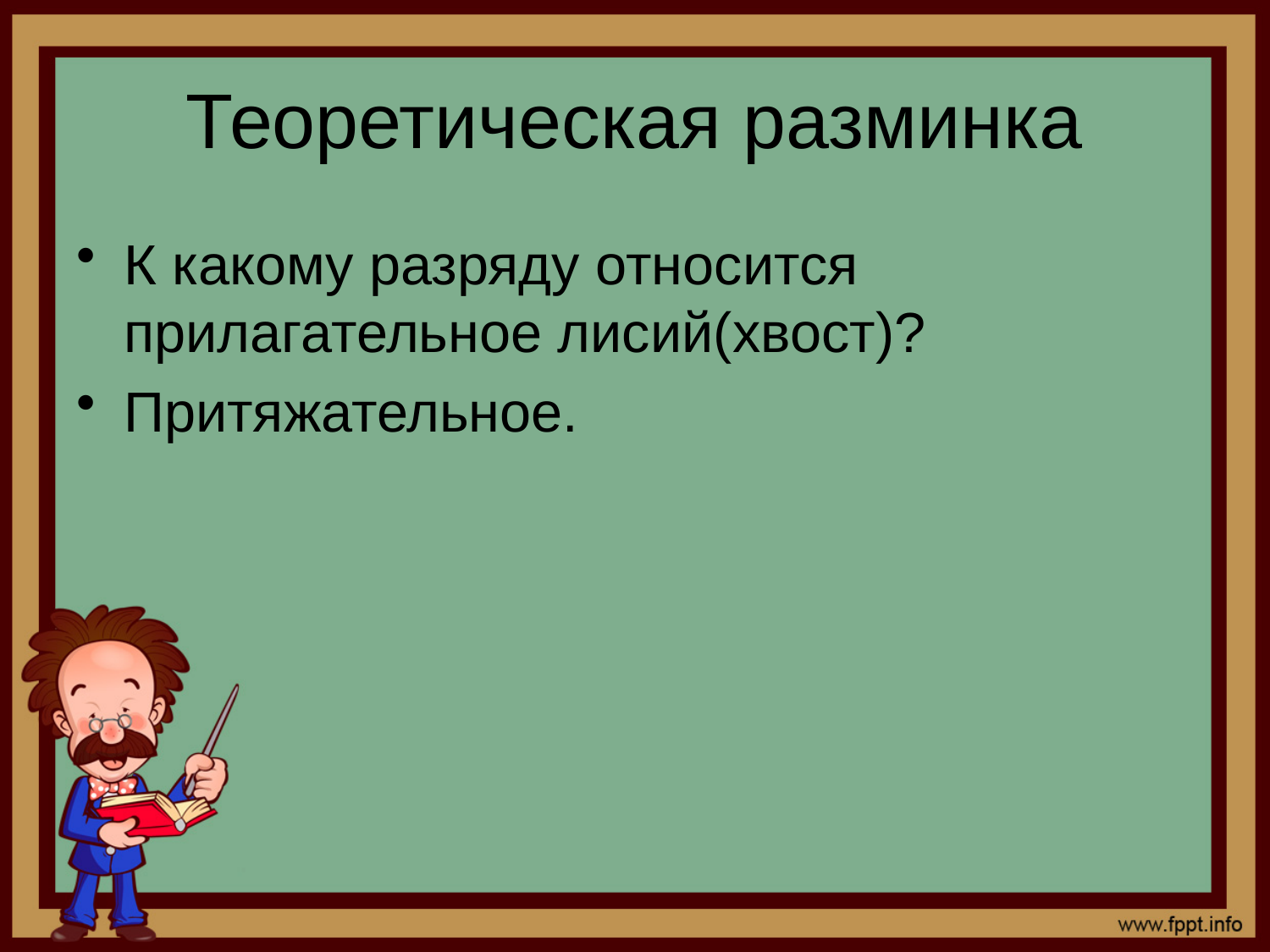

# Теоретическая разминка
К какому разряду относится прилагательное лисий(хвост)?
Притяжательное.